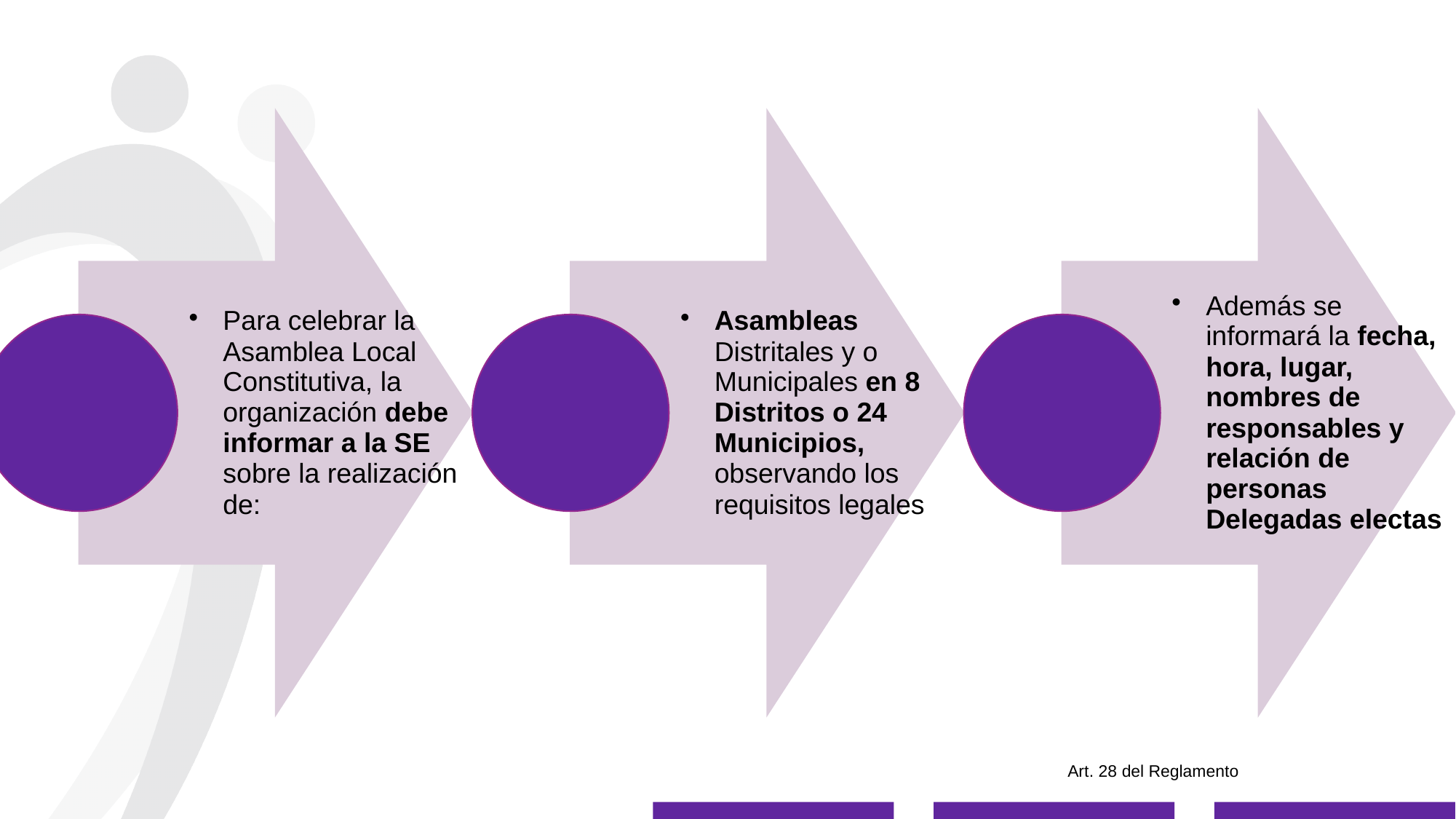

Para celebrar la Asamblea Local Constitutiva, la organización debe informar a la SE sobre la realización de:
Asambleas Distritales y o Municipales en 8 Distritos o 24 Municipios, observando los requisitos legales
Además se informará la fecha, hora, lugar, nombres de responsables y  relación de personas Delegadas electas
Art. 28 del Reglamento